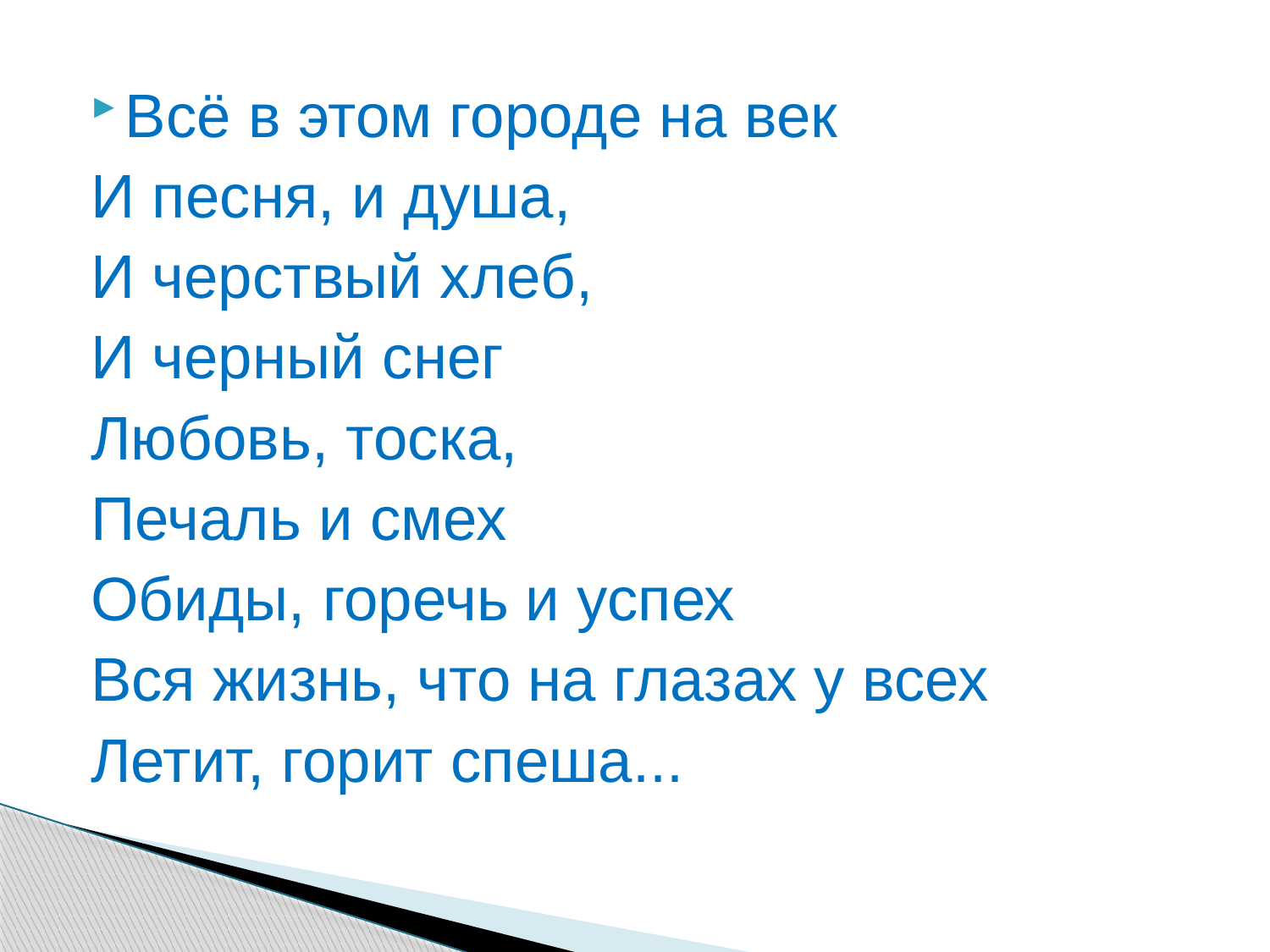

Всё в этом городе на век
И песня, и душа,
И черствый хлеб,
И черный снег
Любовь, тоска,
Печаль и смех
Обиды, горечь и успех
Вся жизнь, что на глазах у всех
Летит, горит спеша...